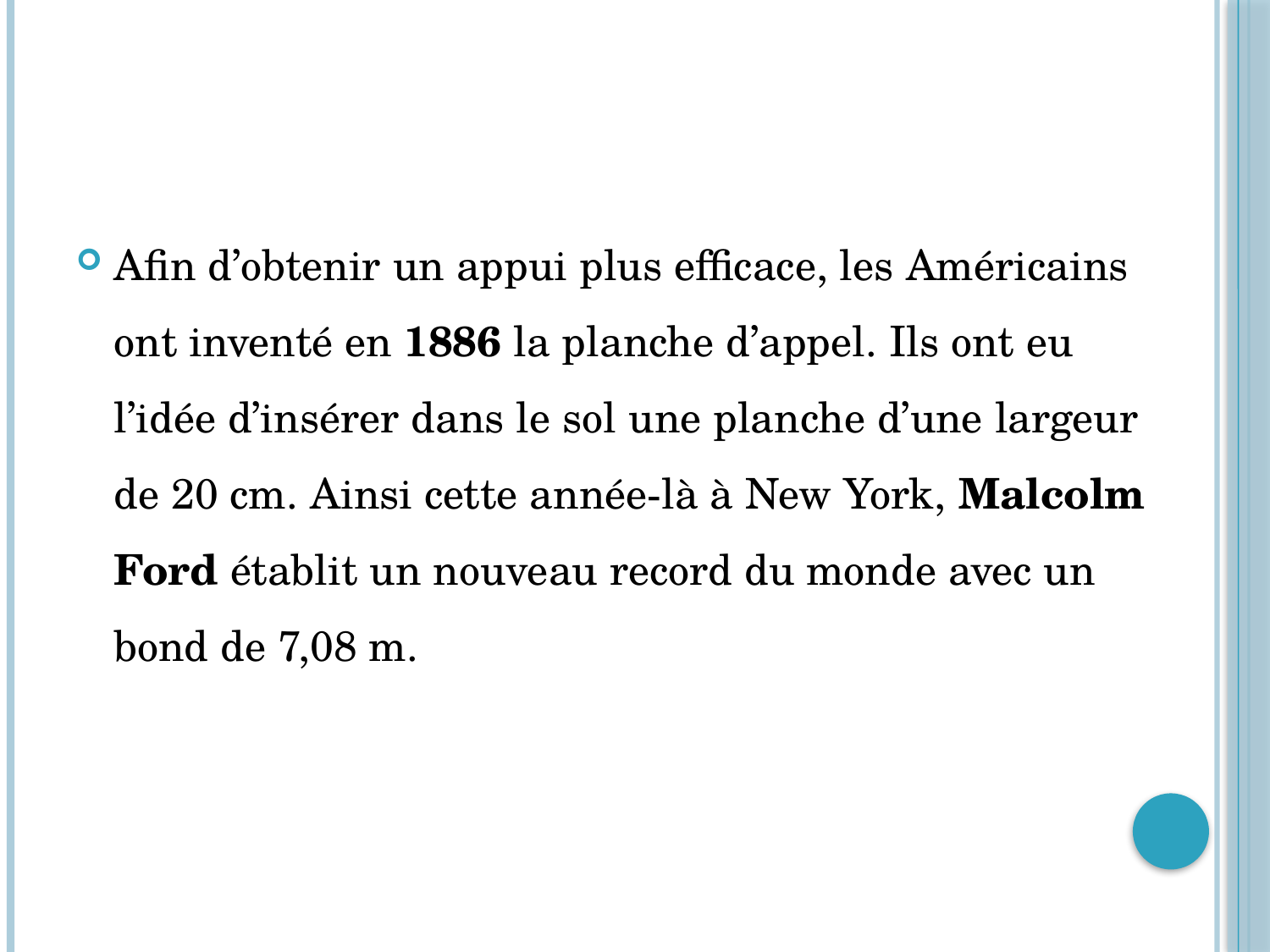

Afin d’obtenir un appui plus efficace, les Américains ont inventé en 1886 la planche d’appel. Ils ont eu l’idée d’insérer dans le sol une planche d’une largeur de 20 cm. Ainsi cette année-là à New York, Malcolm Ford établit un nouveau record du monde avec un bond de 7,08 m.